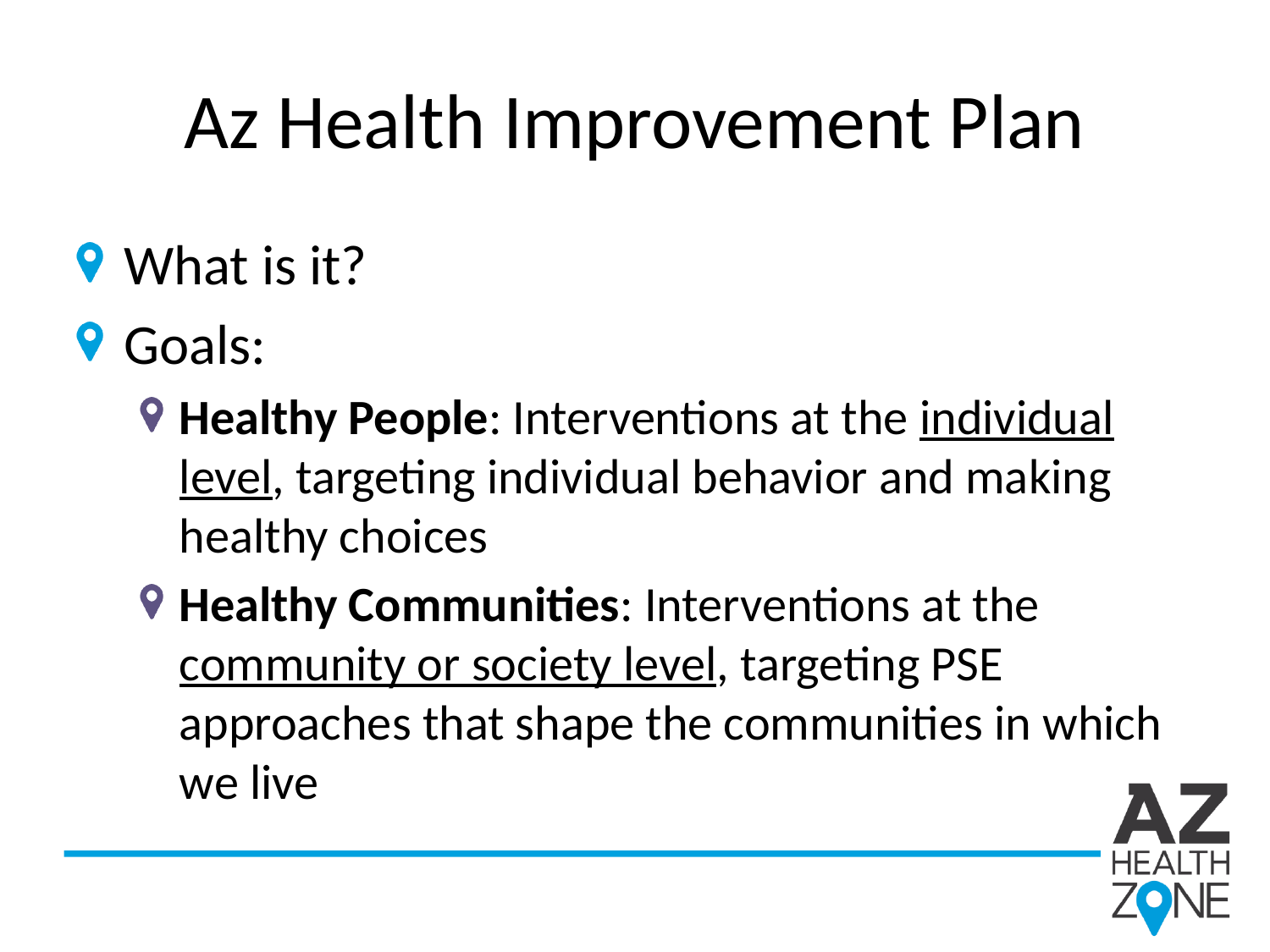

# Az Health Improvement Plan
What is it?
Goals:
Healthy People: Interventions at the individual level, targeting individual behavior and making healthy choices
Healthy Communities: Interventions at the community or society level, targeting PSE approaches that shape the communities in which we live